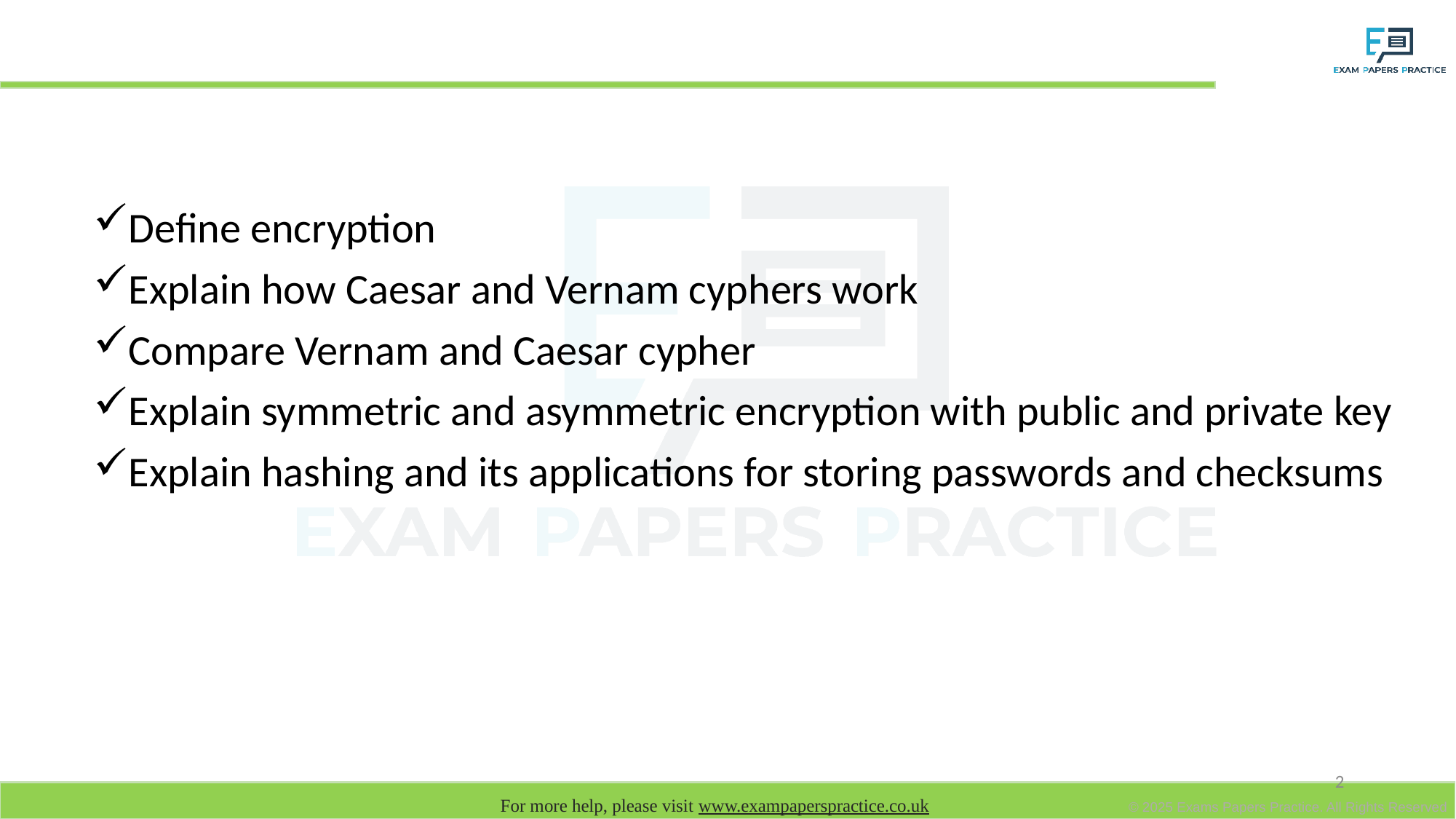

# Learning objectives
Define encryption
Explain how Caesar and Vernam cyphers work
Compare Vernam and Caesar cypher
Explain symmetric and asymmetric encryption with public and private key
Explain hashing and its applications for storing passwords and checksums
2